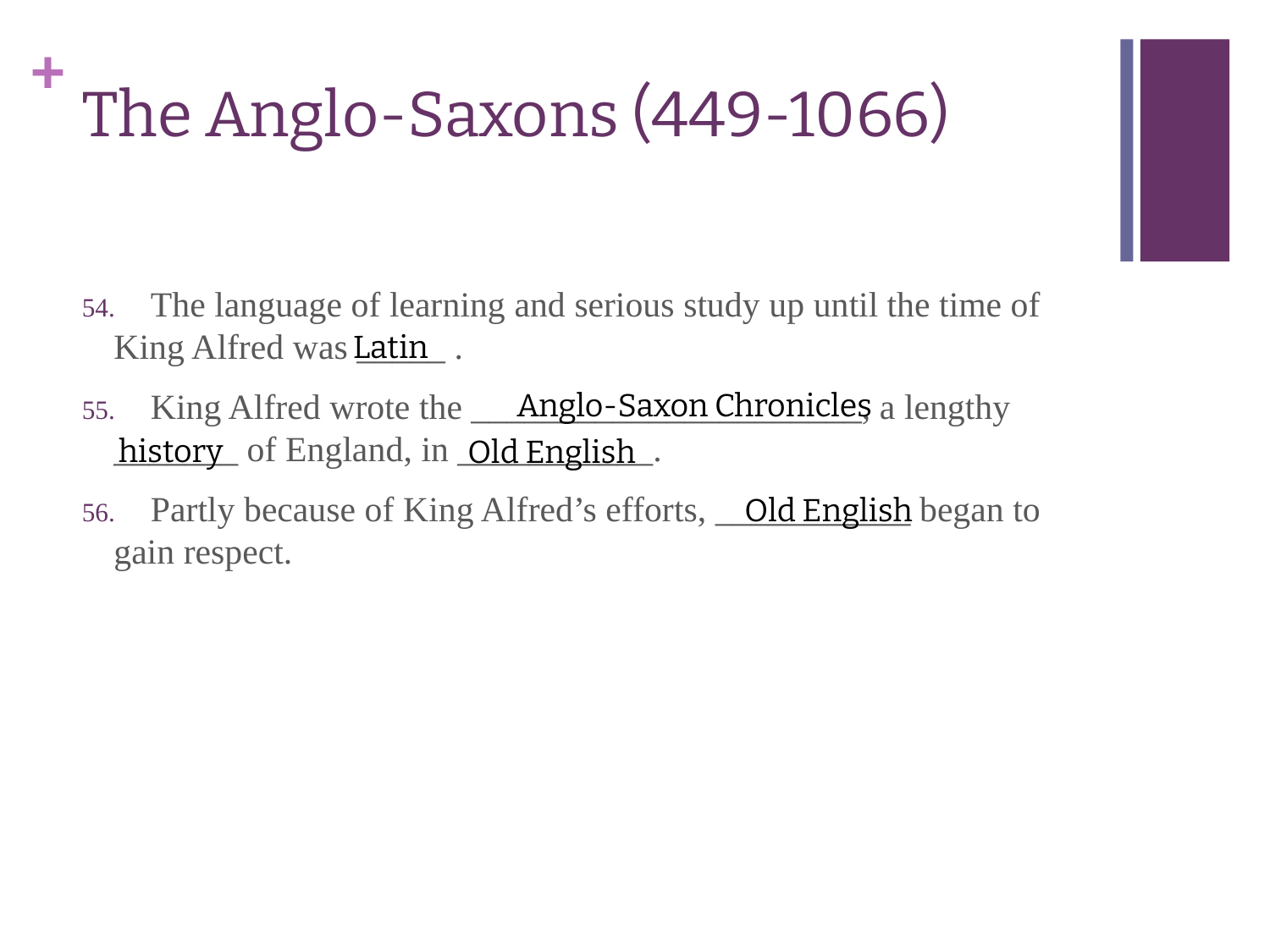

# The Anglo-Saxons (449-1066)
    The language of learning and serious study up until the time of King Alfred was _____ .
    King Alfred wrote the ______________________, a lengthy _______ of England, in ___________.
    Partly because of King Alfred’s efforts, ___________ began to gain respect.
Latin
Anglo-Saxon Chronicles
history
Old English
Old English